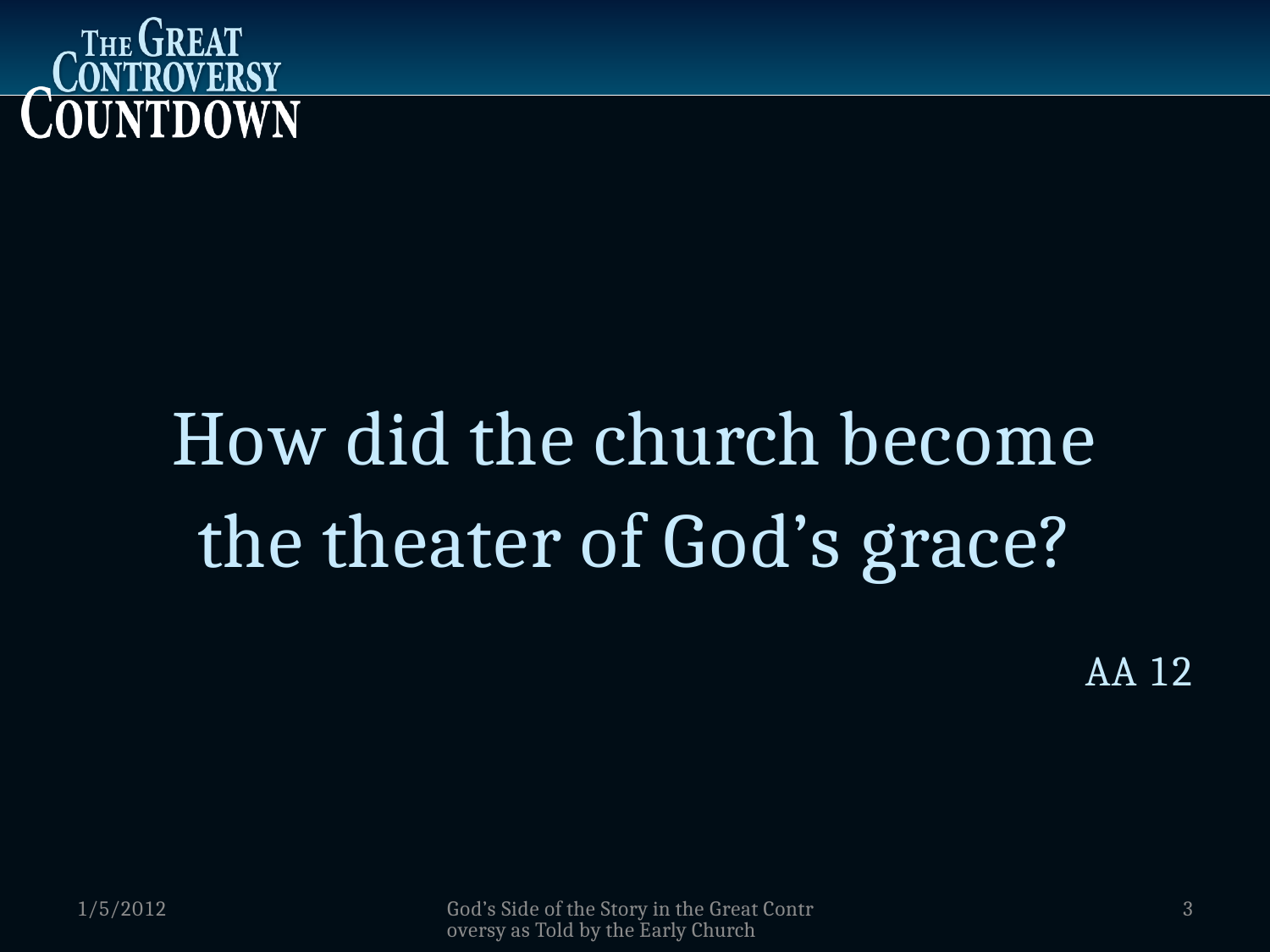

How did the church become
the theater of God’s grace?

AA 12
1/5/2012
God’s Side of the Story in the Great Controversy as Told by the Early Church
3